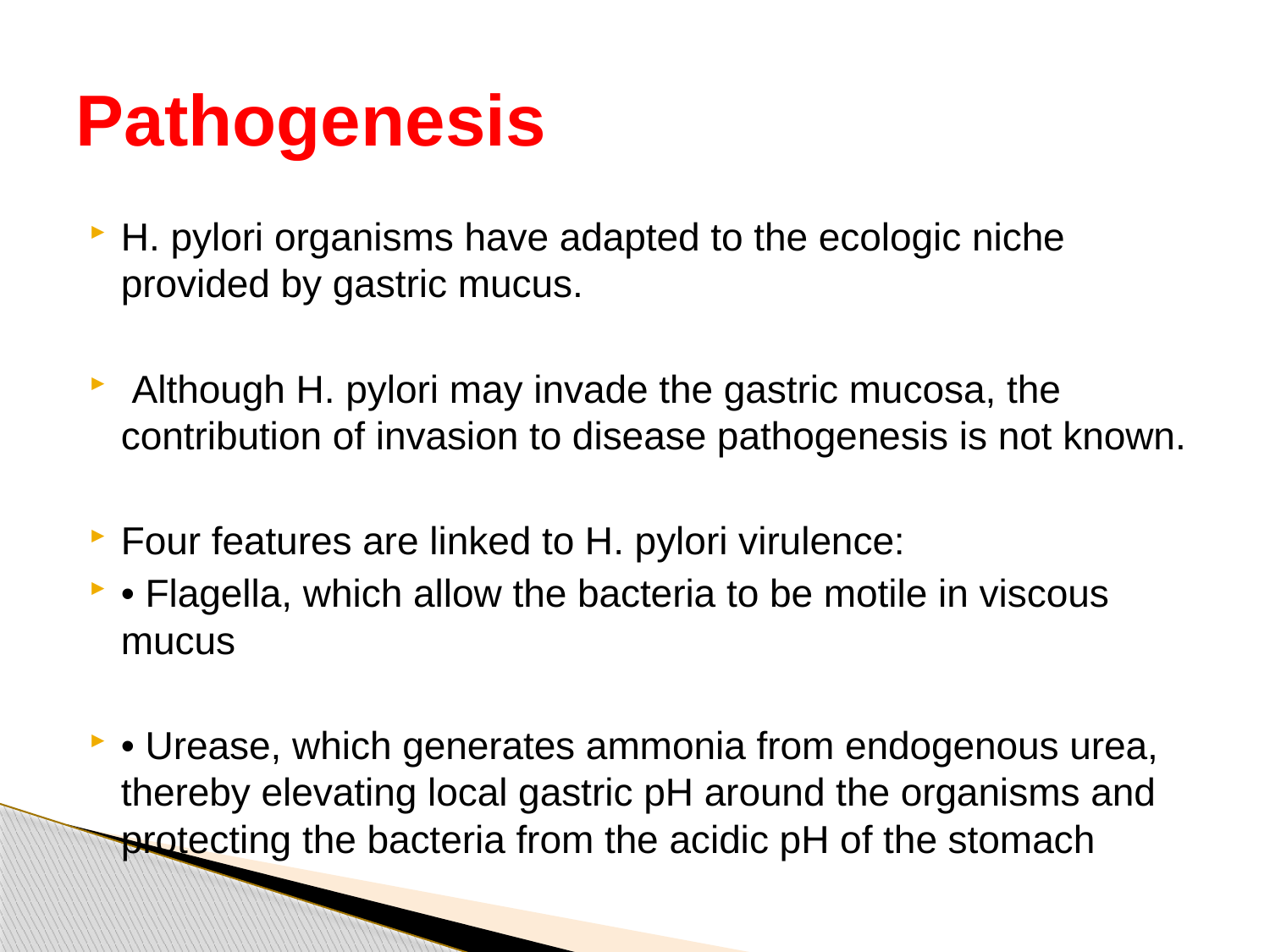

# Pathogenesis
H. pylori organisms have adapted to the ecologic niche provided by gastric mucus.

 Although H. pylori may invade the gastric mucosa, the contribution of invasion to disease pathogenesis is not known.

Four features are linked to H. pylori virulence:
• Flagella, which allow the bacteria to be motile in viscous mucus

• Urease, which generates ammonia from endogenous urea, thereby elevating local gastric pH around the organisms and protecting the bacteria from the acidic pH of the stomach